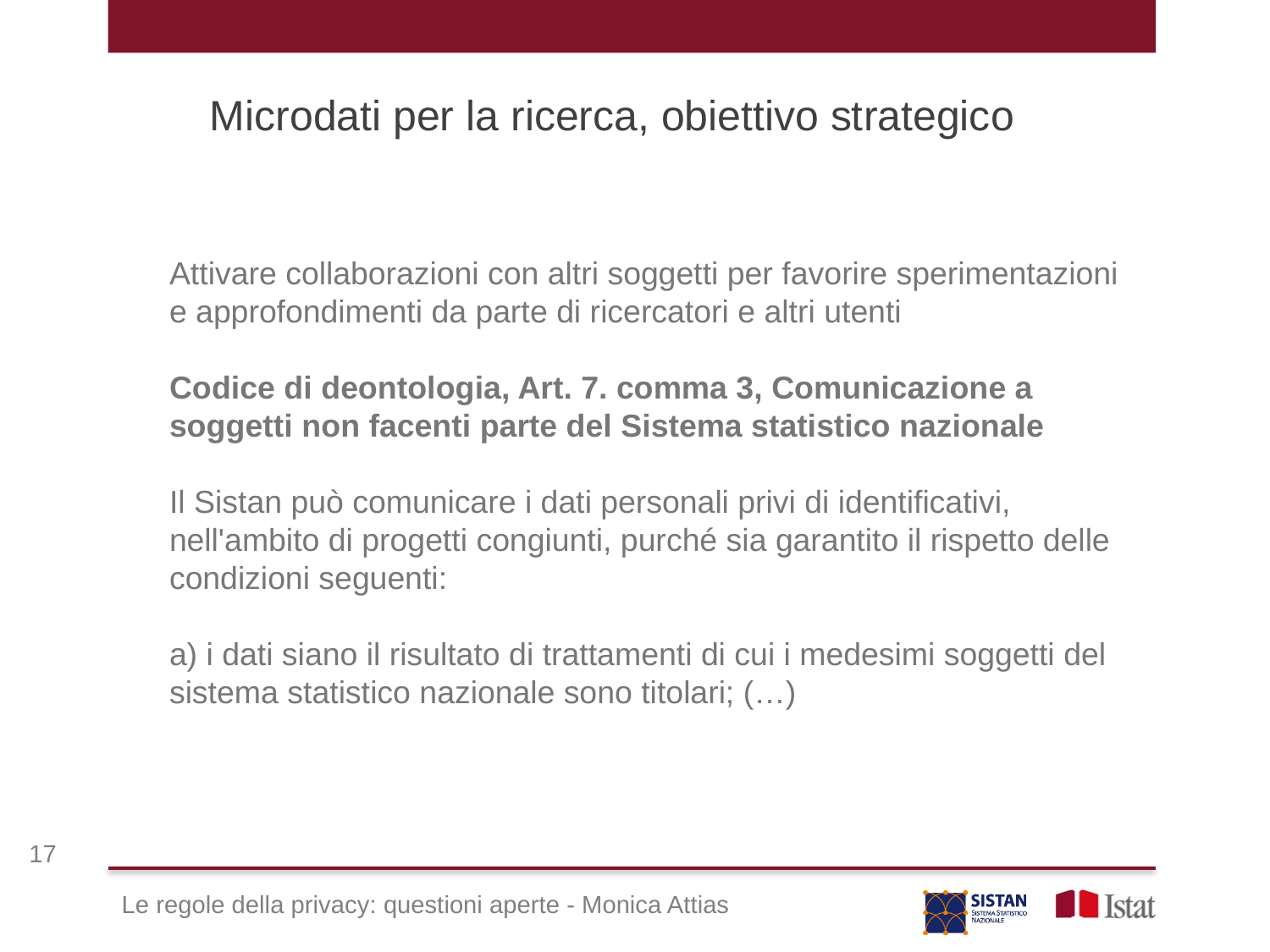

Microdati per la ricerca, obiettivo strategico
	Attivare collaborazioni con altri soggetti per favorire sperimentazioni e approfondimenti da parte di ricercatori e altri utenti

	Codice di deontologia, Art. 7. comma 3, Comunicazione a soggetti non facenti parte del Sistema statistico nazionale

	Il Sistan può comunicare i dati personali privi di identificativi, nell'ambito di progetti congiunti, purché sia garantito il rispetto delle condizioni seguenti:

	a) i dati siano il risultato di trattamenti di cui i medesimi soggetti del sistema statistico nazionale sono titolari; (…)

17
Le regole della privacy: questioni aperte - Monica Attias